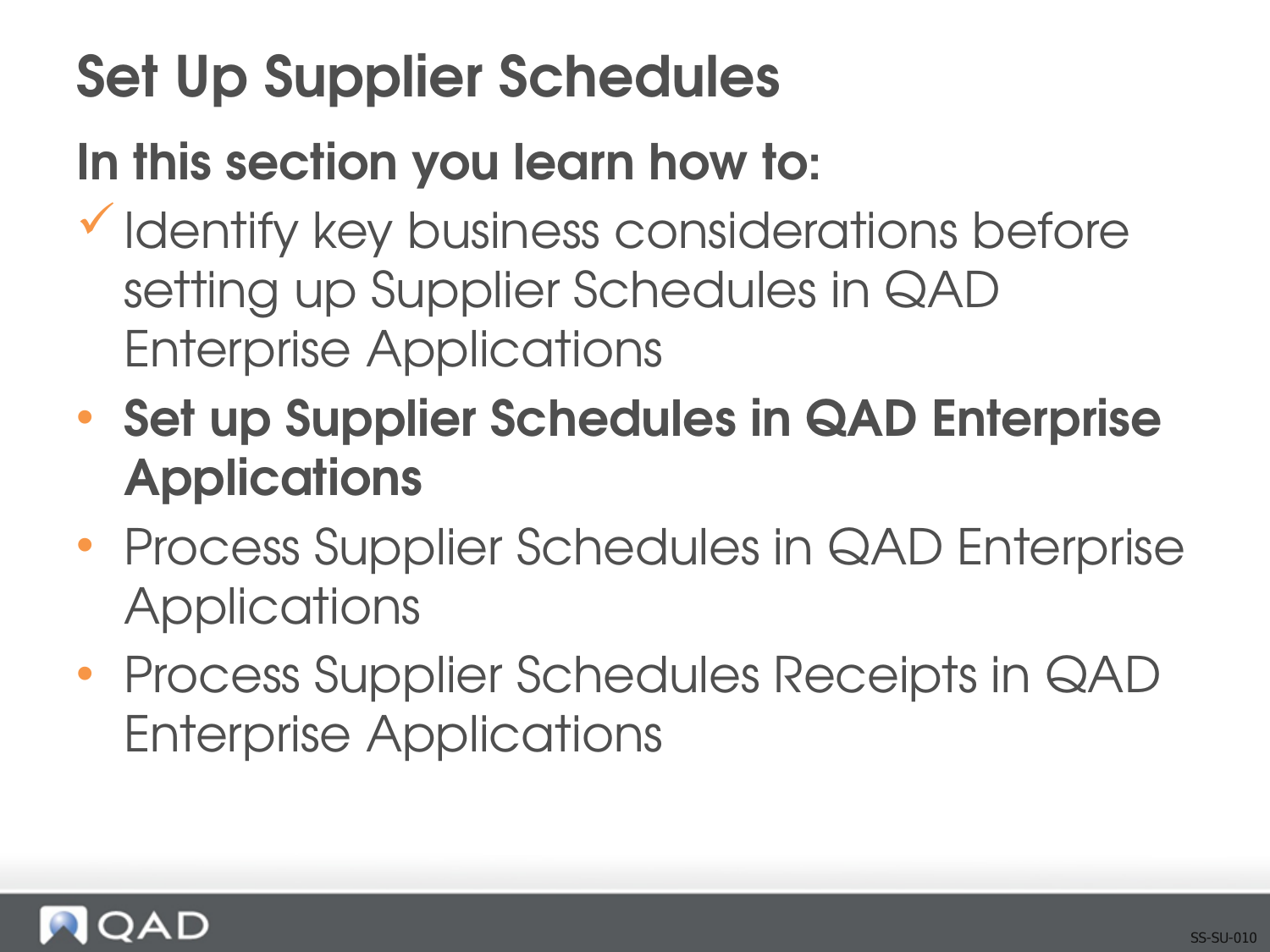

# Set Up Supplier Schedules
In this section you learn how to:
Identify key business considerations before setting up Supplier Schedules in QAD Enterprise Applications
Set up Supplier Schedules in QAD Enterprise Applications
Process Supplier Schedules in QAD Enterprise Applications
Process Supplier Schedules Receipts in QAD Enterprise Applications

SS-SU-010